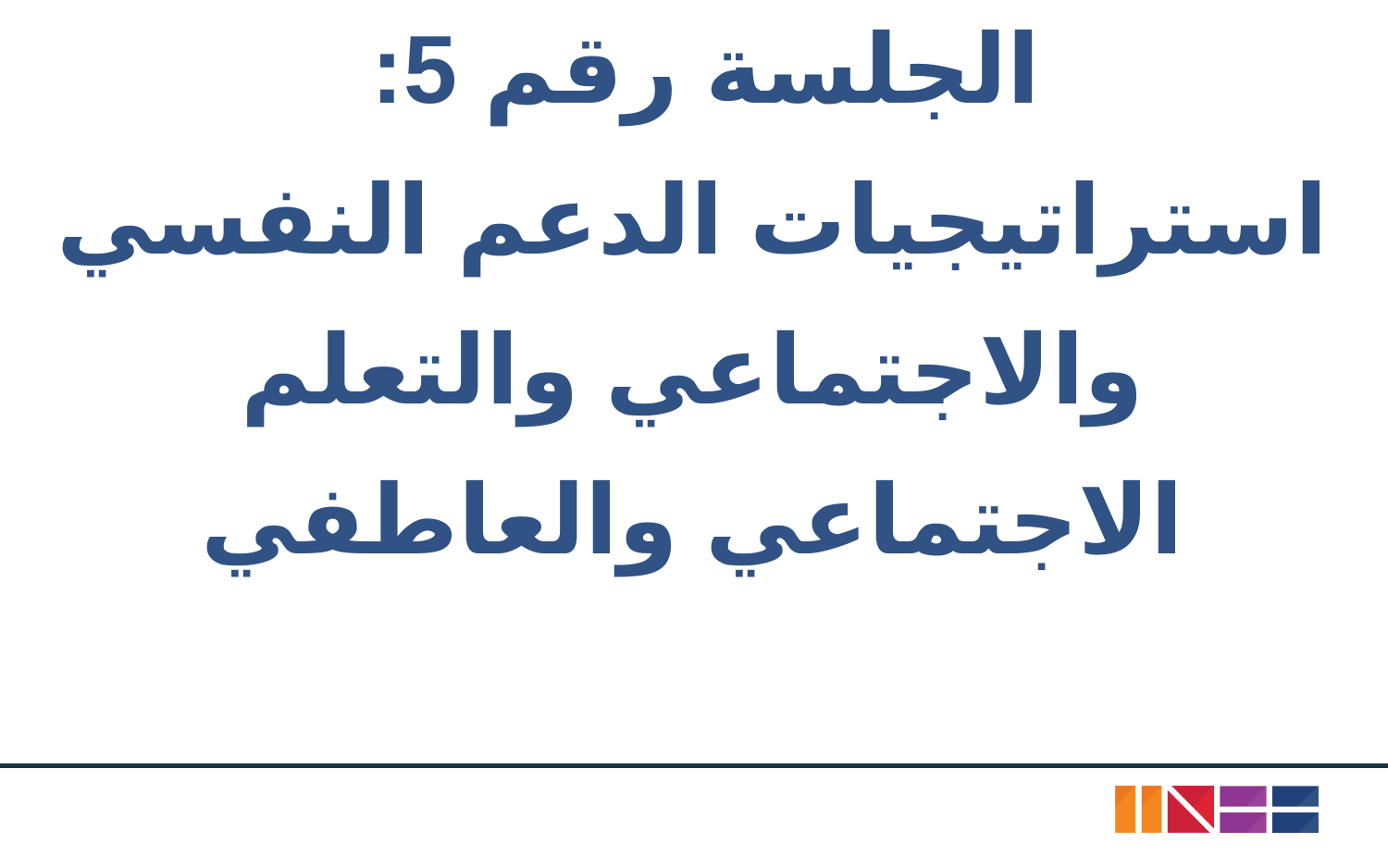

# الجلسة رقم 5:
استراتيجيات الدعم النفسي والاجتماعي والتعلم الاجتماعي والعاطفي